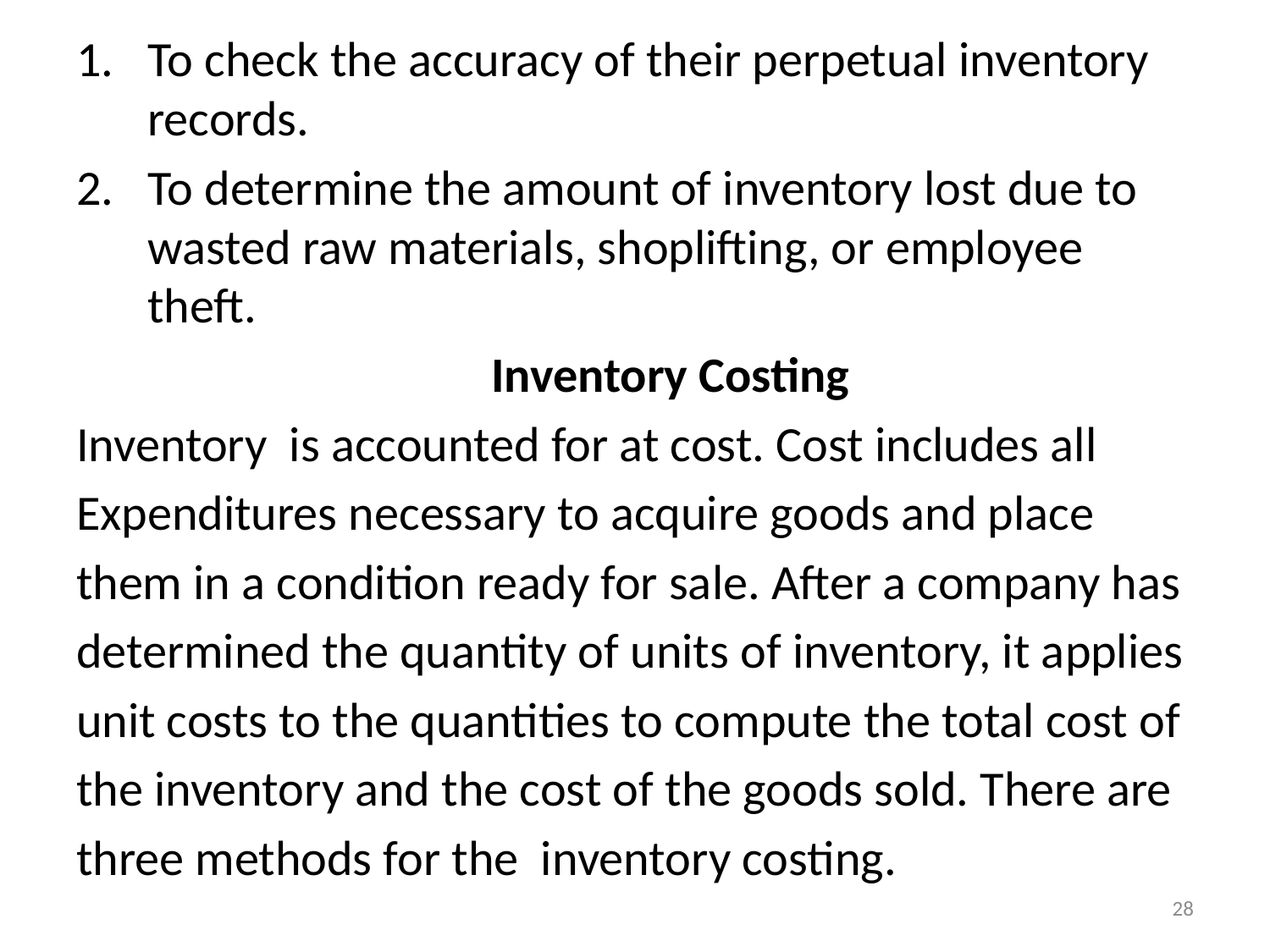

To check the accuracy of their perpetual inventory records.
To determine the amount of inventory lost due to wasted raw materials, shoplifting, or employee theft.
                                     Inventory Costing
Inventory  is accounted for at cost. Cost includes all
Expenditures necessary to acquire goods and place
them in a condition ready for sale. After a company has
determined the quantity of units of inventory, it applies
unit costs to the quantities to compute the total cost of
the inventory and the cost of the goods sold. There are
three methods for the  inventory costing.

28